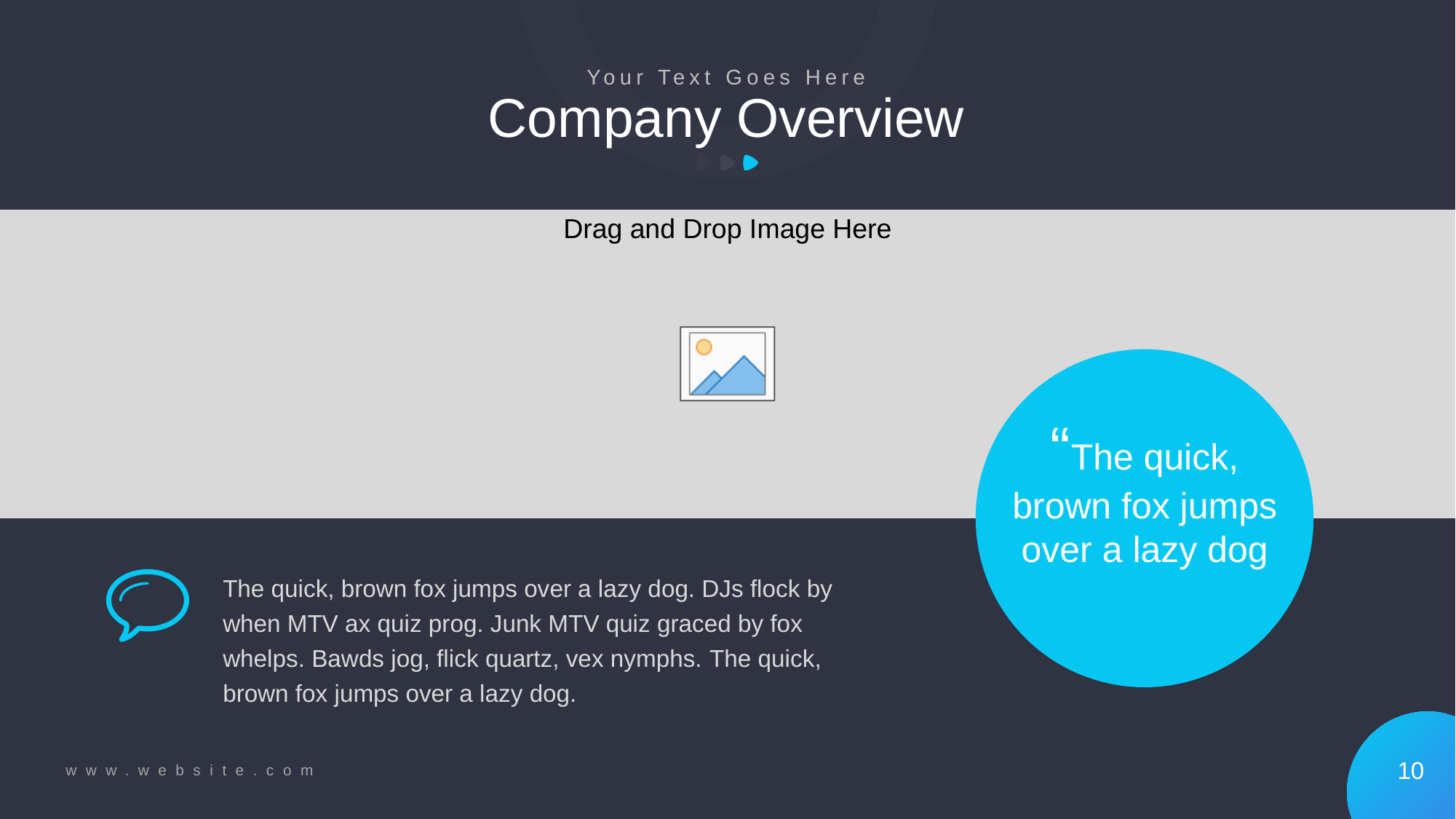

Your Text Goes Here

# Company Overview

“The quick, brown fox jumps over a lazy dog
The quick, brown fox jumps over a lazy dog. DJs flock by when MTV ax quiz prog. Junk MTV quiz graced by fox whelps. Bawds jog, flick quartz, vex nymphs. The quick, brown fox jumps over a lazy dog.